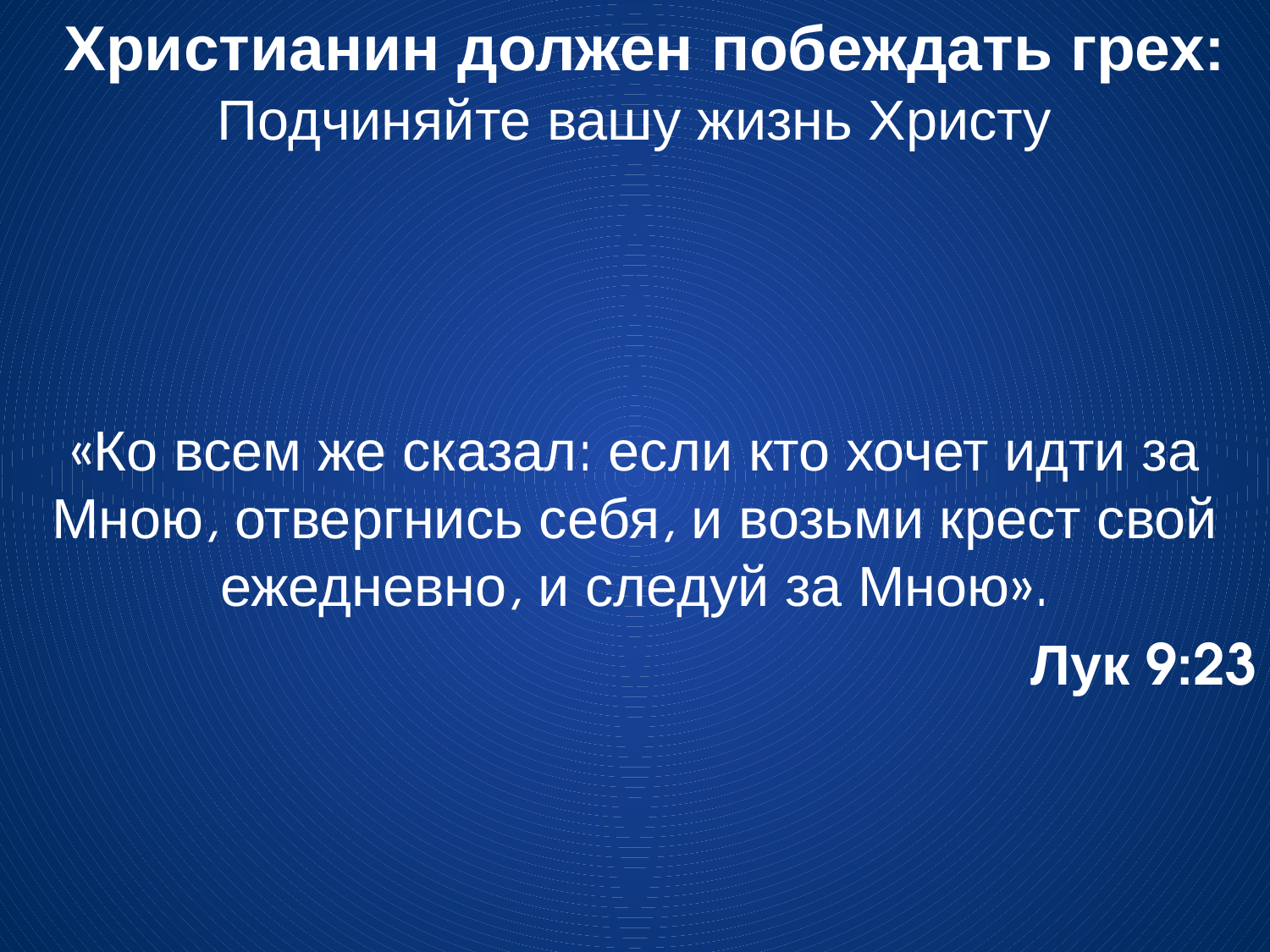

# Христианин должен побеждать грех: Подчиняйте вашу жизнь Христу
«Ко всем же сказал: если кто хочет идти за Мною, отвергнись себя, и возьми крест свой ежедневно, и следуй за Мною».
Лук 9:23